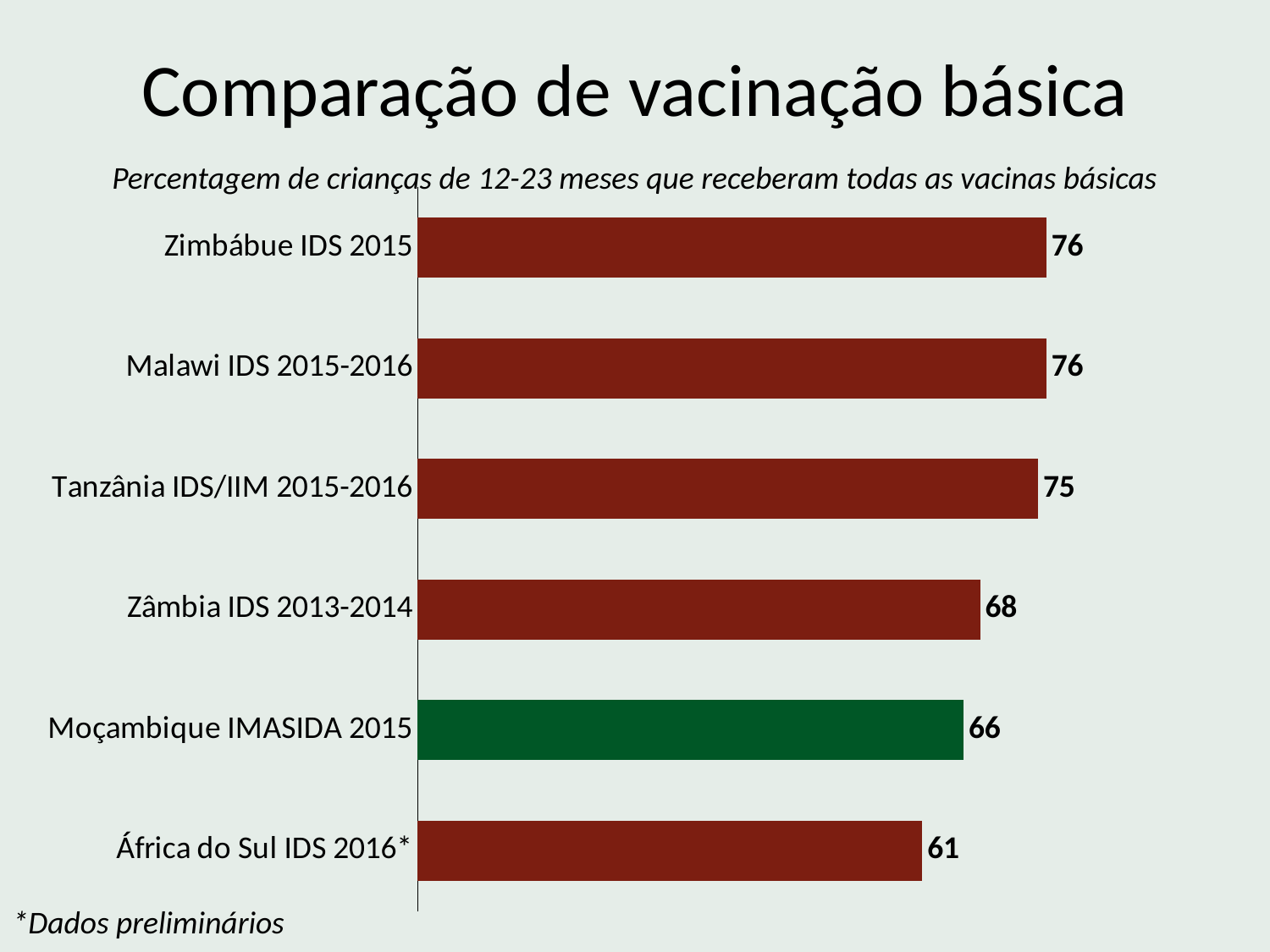

Comparação de vacinação básica

Percentagem de crianças de 12-23 meses que receberam todas as vacinas básicas

### Chart

| Category | Column1 |
|---|---|
| África do Sul IDS 2016* | 61.0 |
| Moçambique IMASIDA 2015 | 66.0 |
| Zâmbia IDS 2013-2014 | 68.0 |
| Tanzânia IDS/IIM 2015-2016 | 75.0 |
| Malawi IDS 2015-2016 | 76.0 |
| Zimbábue IDS 2015 | 76.0 |
*Dados preliminários